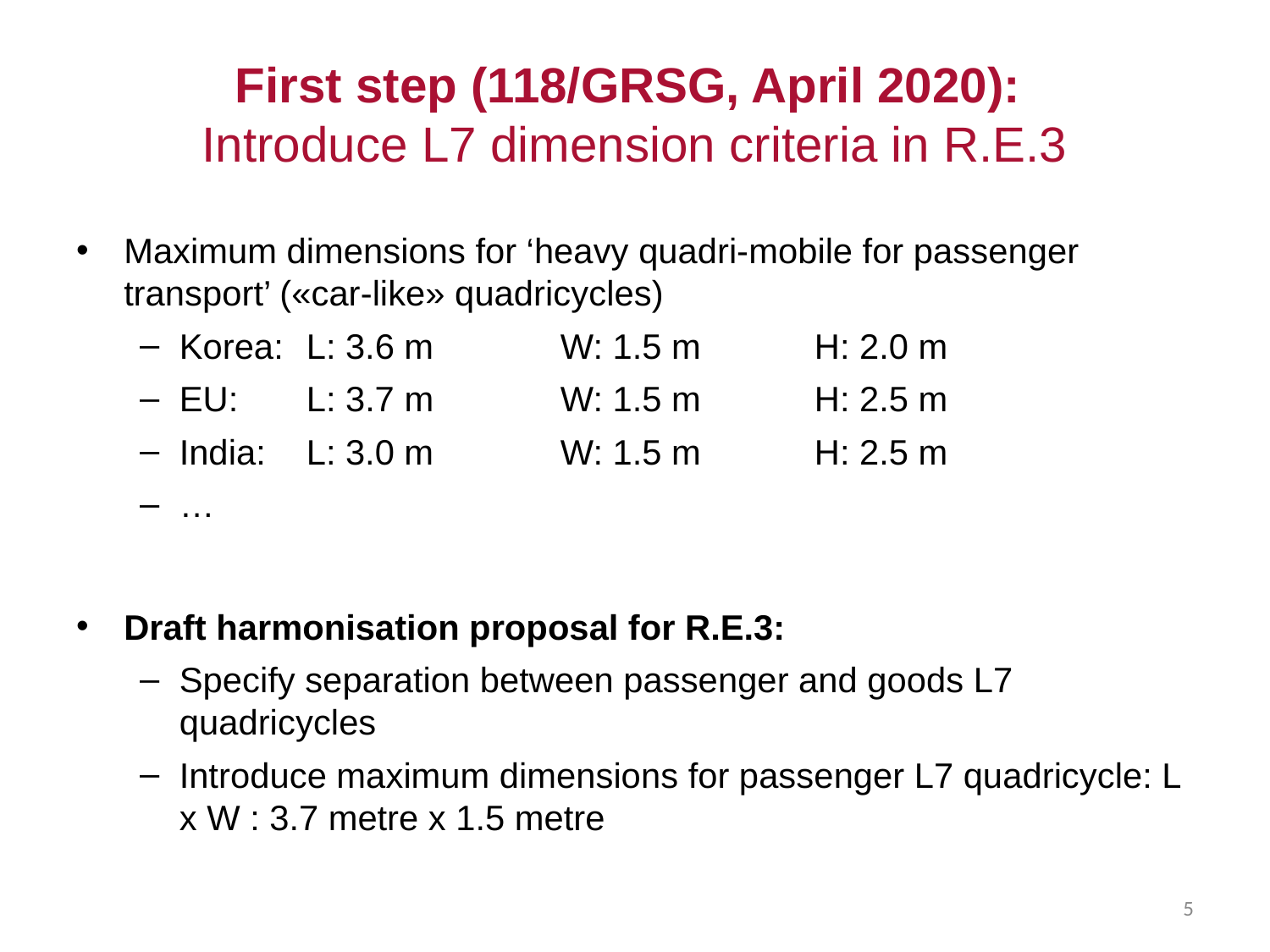

# First step (118/GRSG, April 2020): Introduce L7 dimension criteria in R.E.3
Maximum dimensions for ‘heavy quadri-mobile for passenger transport’ («car-like» quadricycles)
Korea: 	L: 3.6 m	W: 1.5 m	H: 2.0 m
EU: 	L: 3.7 m	W: 1.5 m 	H: 2.5 m
India: 	L: 3.0 m	W: 1.5 m	H: 2.5 m
…

Draft harmonisation proposal for R.E.3:
Specify separation between passenger and goods L7 quadricycles
Introduce maximum dimensions for passenger L7 quadricycle: L x W : 3.7 metre x 1.5 metre
5